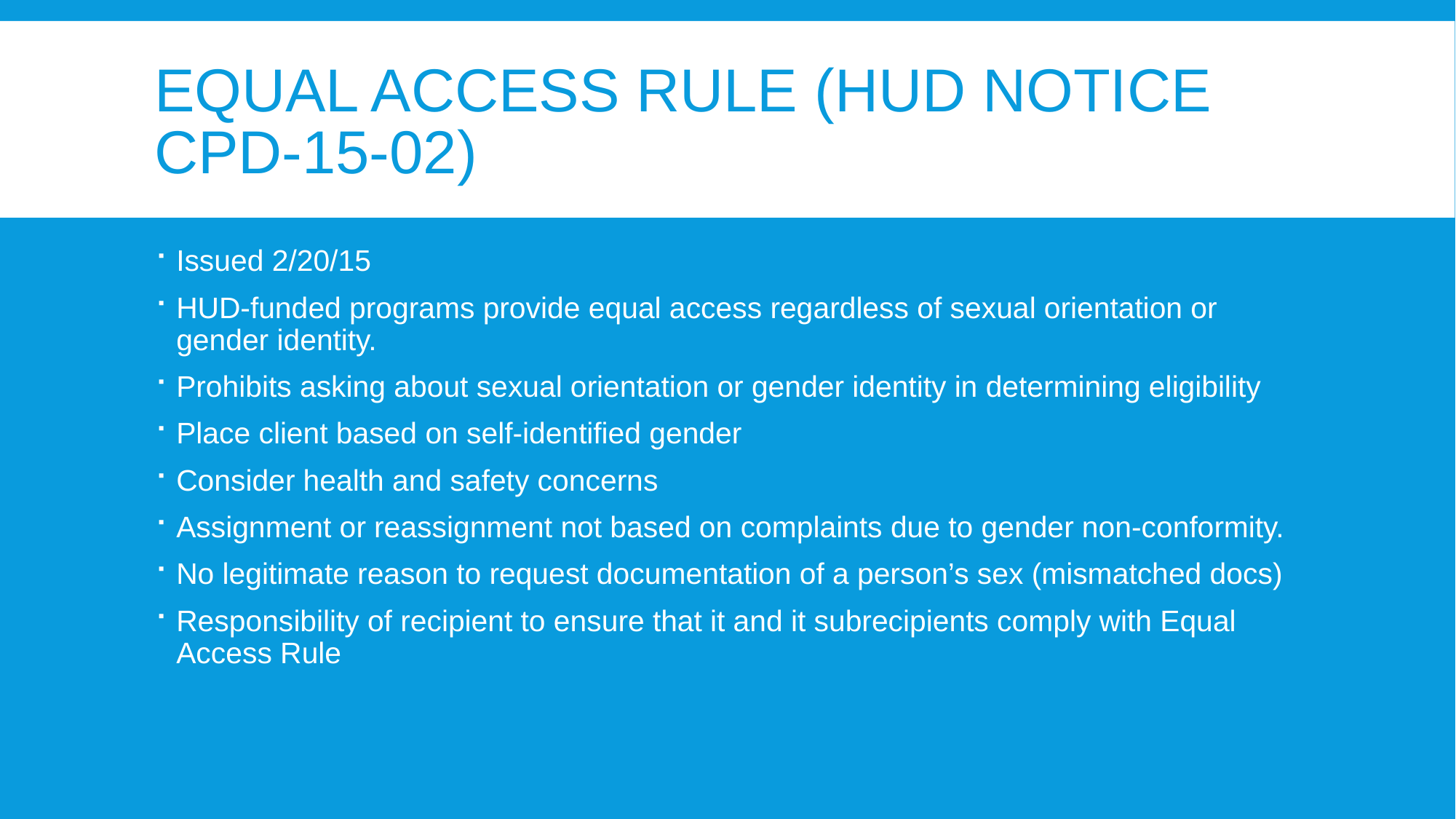

# Equal Access Rule (HUD Notice CPD-15-02)
Issued 2/20/15
HUD-funded programs provide equal access regardless of sexual orientation or gender identity.
Prohibits asking about sexual orientation or gender identity in determining eligibility
Place client based on self-identified gender
Consider health and safety concerns
Assignment or reassignment not based on complaints due to gender non-conformity.
No legitimate reason to request documentation of a person’s sex (mismatched docs)
Responsibility of recipient to ensure that it and it subrecipients comply with Equal Access Rule